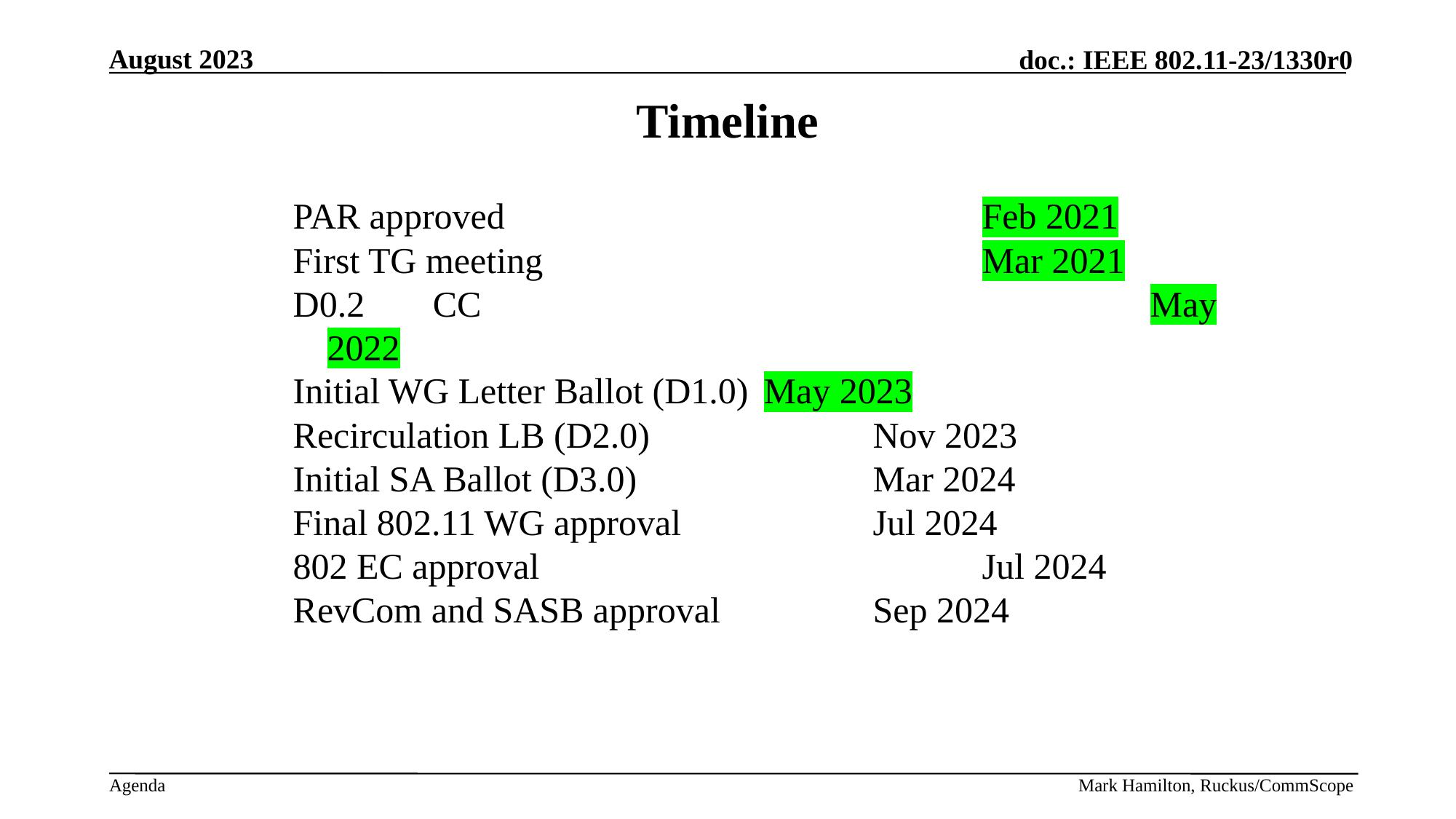

# Timeline

PAR approved					Feb 2021
First TG meeting					Mar 2021
D0.2 CC							May 2022
Initial WG Letter Ballot (D1.0)	May 2023
Recirculation LB (D2.0)			Nov 2023
Initial SA Ballot (D3.0)			Mar 2024
Final 802.11 WG approval		Jul 2024
802 EC approval					Jul 2024
RevCom and SASB approval		Sep 2024